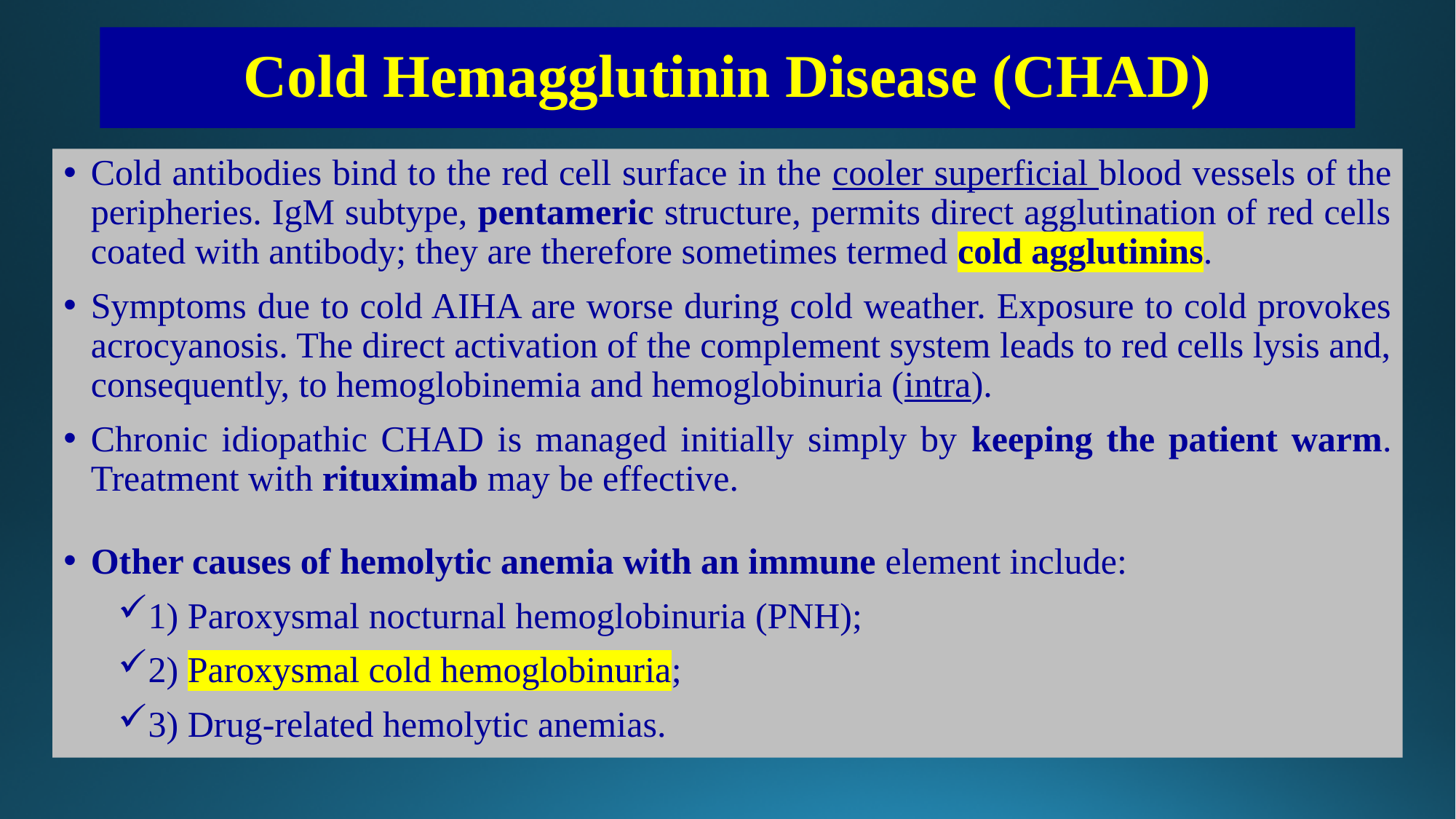

# Cold Hemagglutinin Disease (CHAD)
Cold antibodies bind to the red cell surface in the cooler superficial blood vessels of the peripheries. IgM subtype, pentameric structure, permits direct agglutination of red cells coated with antibody; they are therefore sometimes termed cold agglutinins.
Symptoms due to cold AIHA are worse during cold weather. Exposure to cold provokes acrocyanosis. The direct activation of the complement system leads to red cells lysis and, consequently, to hemoglobinemia and hemoglobinuria (intra).
Chronic idiopathic CHAD is managed initially simply by keeping the patient warm. Treatment with rituximab may be effective.

Other causes of hemolytic anemia with an immune element include:
1) Paroxysmal nocturnal hemoglobinuria (PNH);
2) Paroxysmal cold hemoglobinuria;
3) Drug-related hemolytic anemias.